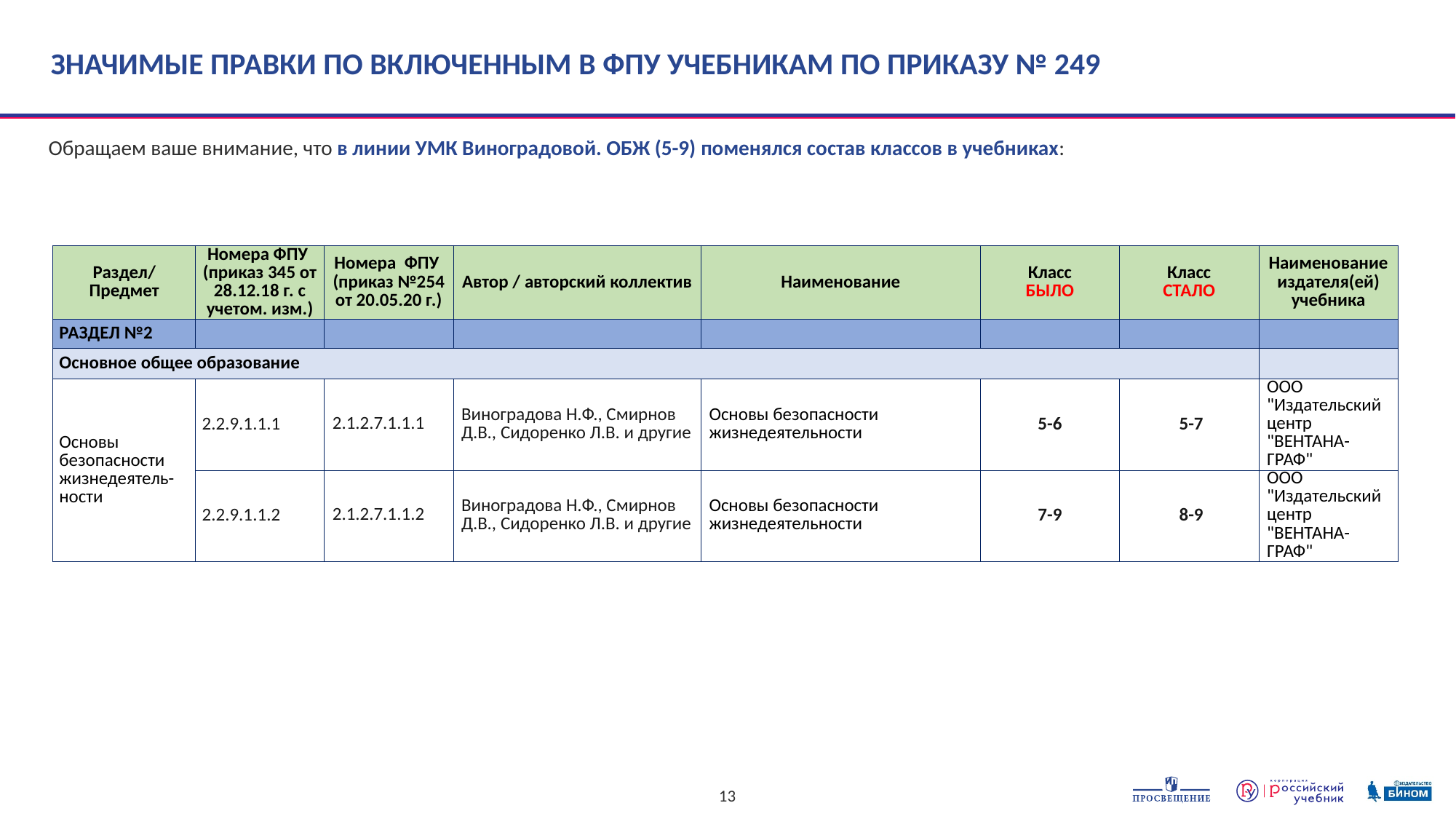

# ЗНАЧИМЫЕ ПРАВКИ ПО ВКЛЮЧЕННЫМ В ФПУ УЧЕБНИКАМ ПО ПРИКАЗУ № 249
Обращаем ваше внимание, что в линии УМК Виноградовой. ОБЖ (5-9) поменялся состав классов в учебниках:
| Раздел/ Предмет | Номера ФПУ (приказ 345 от 28.12.18 г. с учетом. изм.) | Номера ФПУ (приказ №254 от 20.05.20 г.) | Автор / авторский коллектив | Наименование | Класс БЫЛО | Класс СТАЛО | Наименование издателя(ей) учебника |
| --- | --- | --- | --- | --- | --- | --- | --- |
| РАЗДЕЛ №2 |  |  |  |  |  |  |  |
| Основное общее образование |  |  |  |  |  |  |  |
| Основы безопасности жизнедеятель-ности | 2.2.9.1.1.1 | 2.1.2.7.1.1.1 | Виноградова Н.Ф., Смирнов Д.В., Сидоренко Л.В. и другие | Основы безопасности жизнедеятельности | 5-6 | 5-7 | ООО "Издательский центр "ВЕНТАНА-ГРАФ" |
|  | 2.2.9.1.1.2 | 2.1.2.7.1.1.2 | Виноградова Н.Ф., Смирнов Д.В., Сидоренко Л.В. и другие | Основы безопасности жизнедеятельности | 7-9 | 8-9 | ООО "Издательский центр "ВЕНТАНА-ГРАФ" |